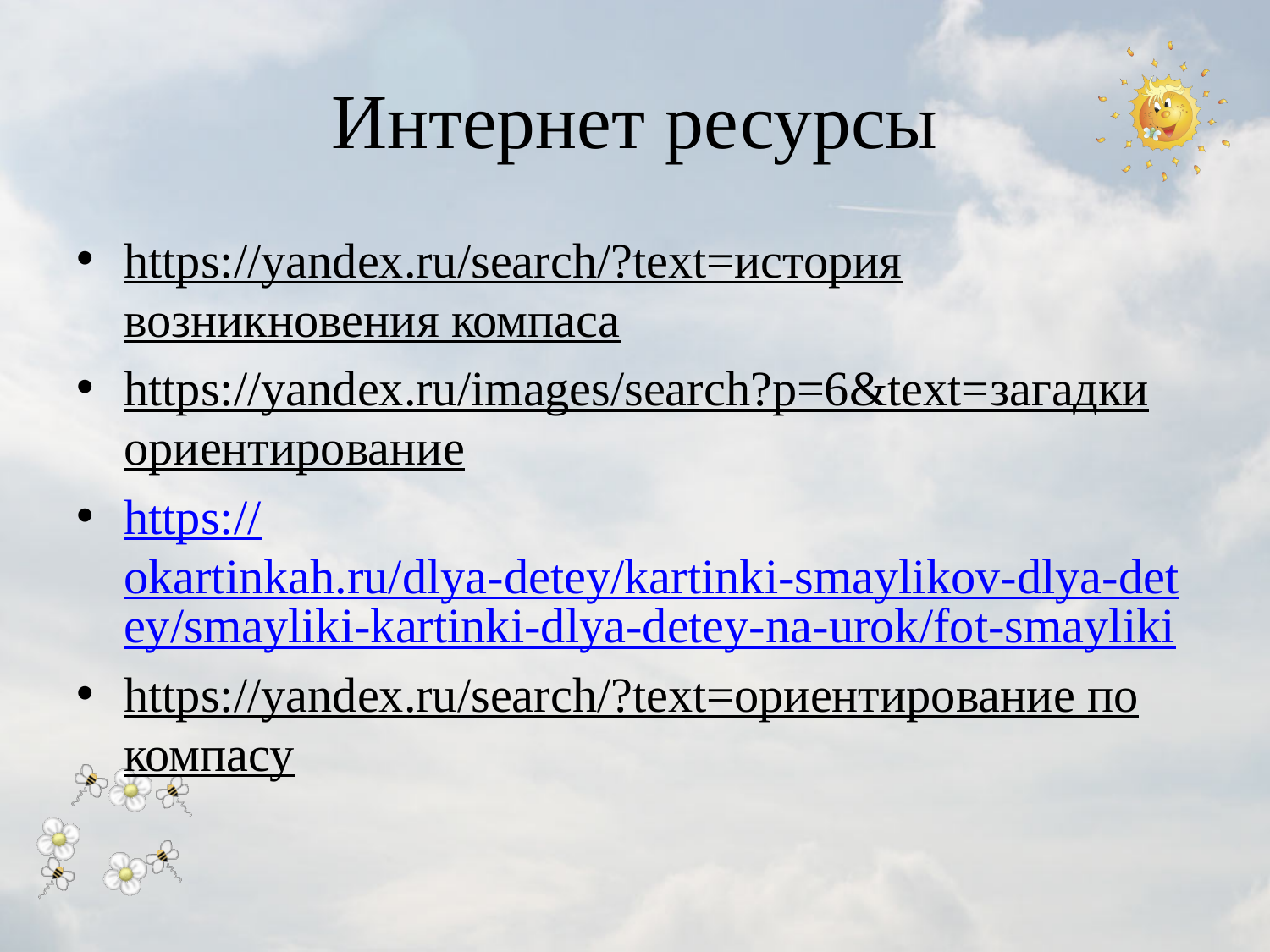

# Интернет ресурсы
https://yandex.ru/search/?text=история возникновения компаса
https://yandex.ru/images/search?p=6&text=загадки ориентирование
https://okartinkah.ru/dlya-detey/kartinki-smaylikov-dlya-detey/smayliki-kartinki-dlya-detey-na-urok/fot-smayliki
https://yandex.ru/search/?text=ориентирование по компасу